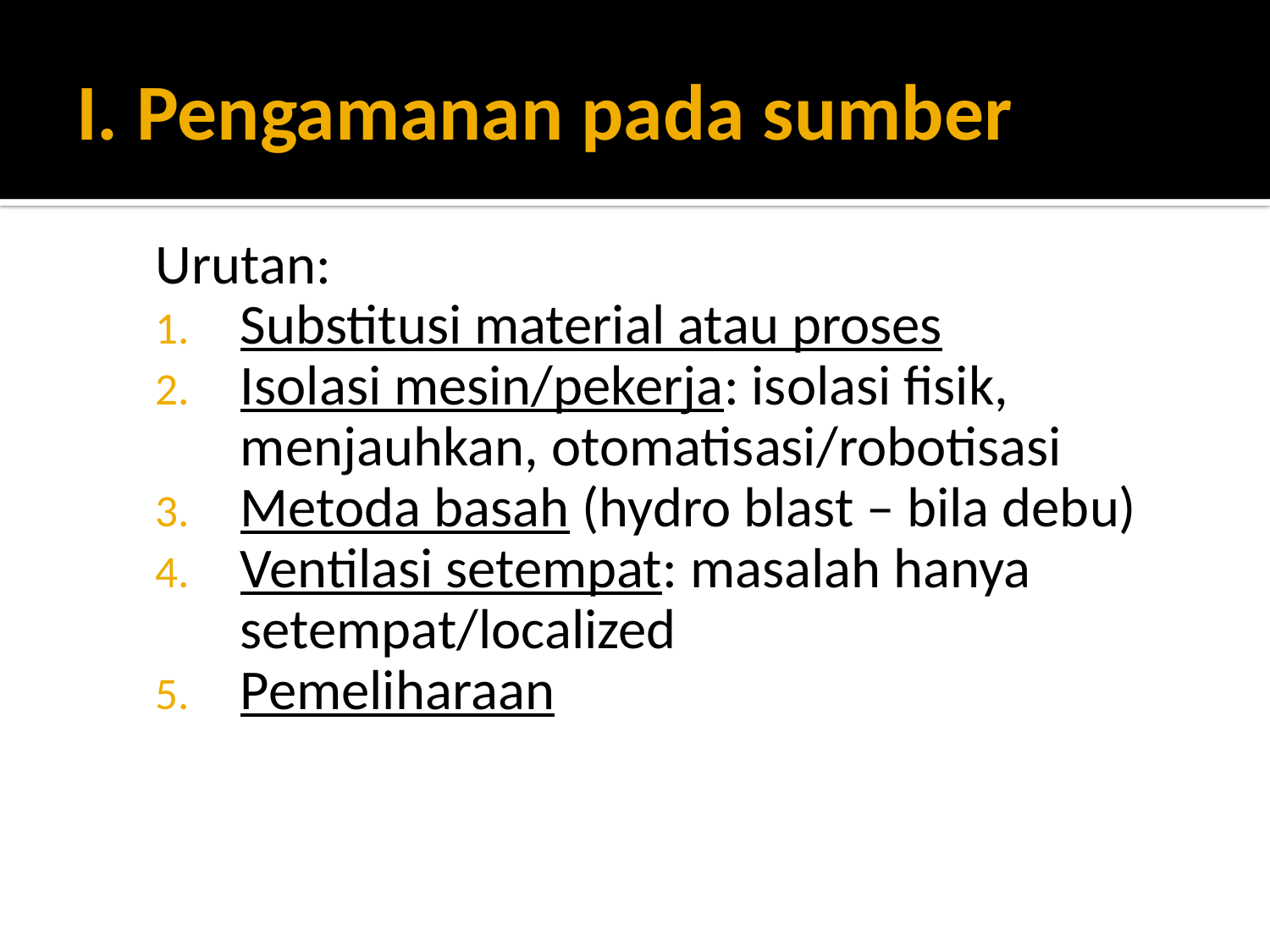

# I. Pengamanan pada sumber
Urutan:
Substitusi material atau proses
Isolasi mesin/pekerja: isolasi fisik, menjauhkan, otomatisasi/robotisasi
Metoda basah (hydro blast – bila debu)
Ventilasi setempat: masalah hanya setempat/localized
Pemeliharaan